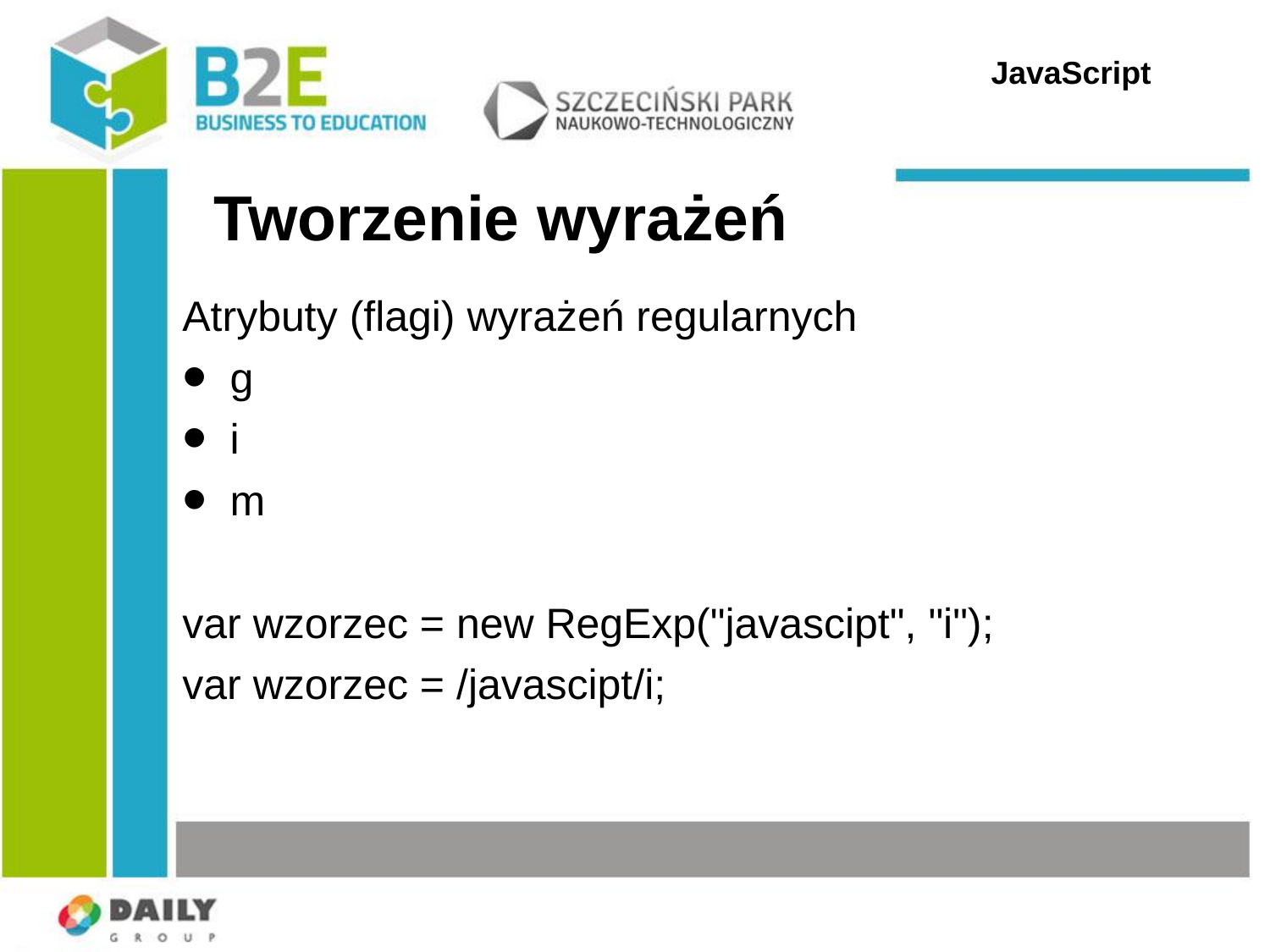

JavaScript
Tworzenie wyrażeń
Atrybuty (flagi) wyrażeń regularnych
g
i
m

var wzorzec = new RegExp("javascipt", "i");
var wzorzec = /javascipt/i;